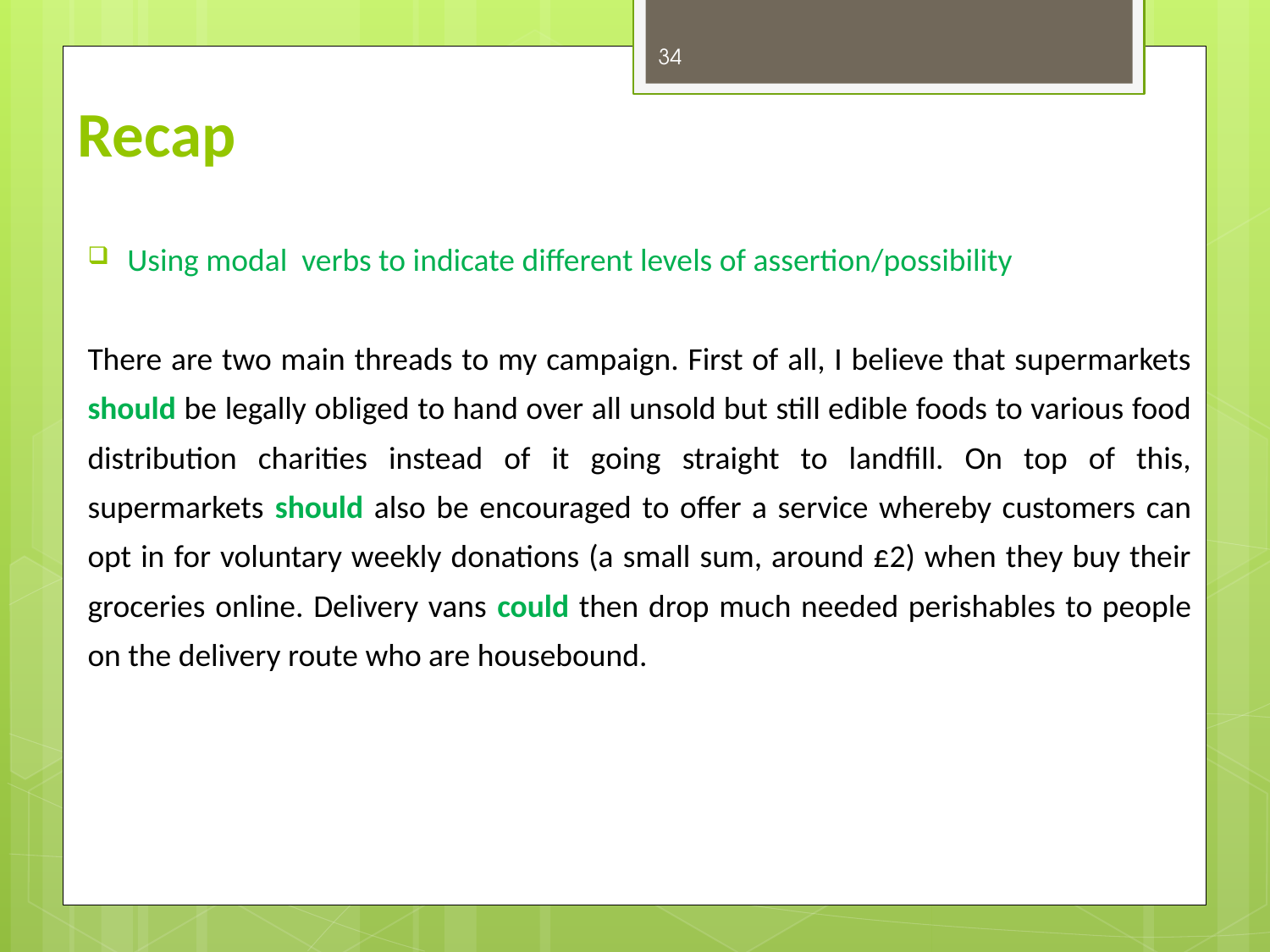

34
# Recap
Using modal  verbs to indicate different levels of assertion/possibility

There are two main threads to my campaign. First of all, I believe that supermarkets should be legally obliged to hand over all unsold but still edible foods to various food distribution charities instead of it going straight to landfill. On top of this, supermarkets should also be encouraged to offer a service whereby customers can opt in for voluntary weekly donations (a small sum, around £2) when they buy their groceries online. Delivery vans could then drop much needed perishables to people on the delivery route who are housebound.